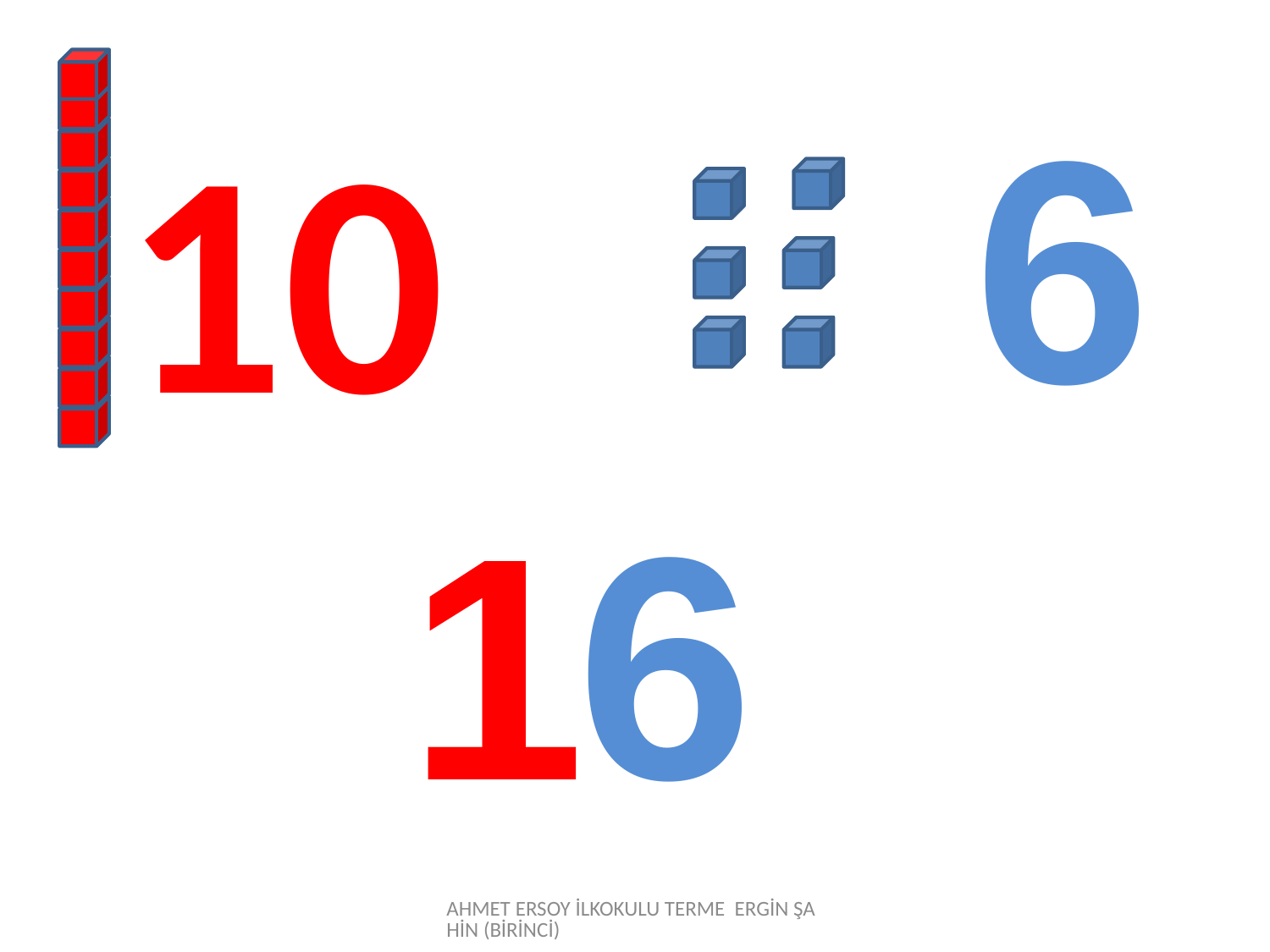

6
10

6
1
AHMET ERSOY İLKOKULU TERME  ERGİN ŞAHİN (BİRİNCİ)